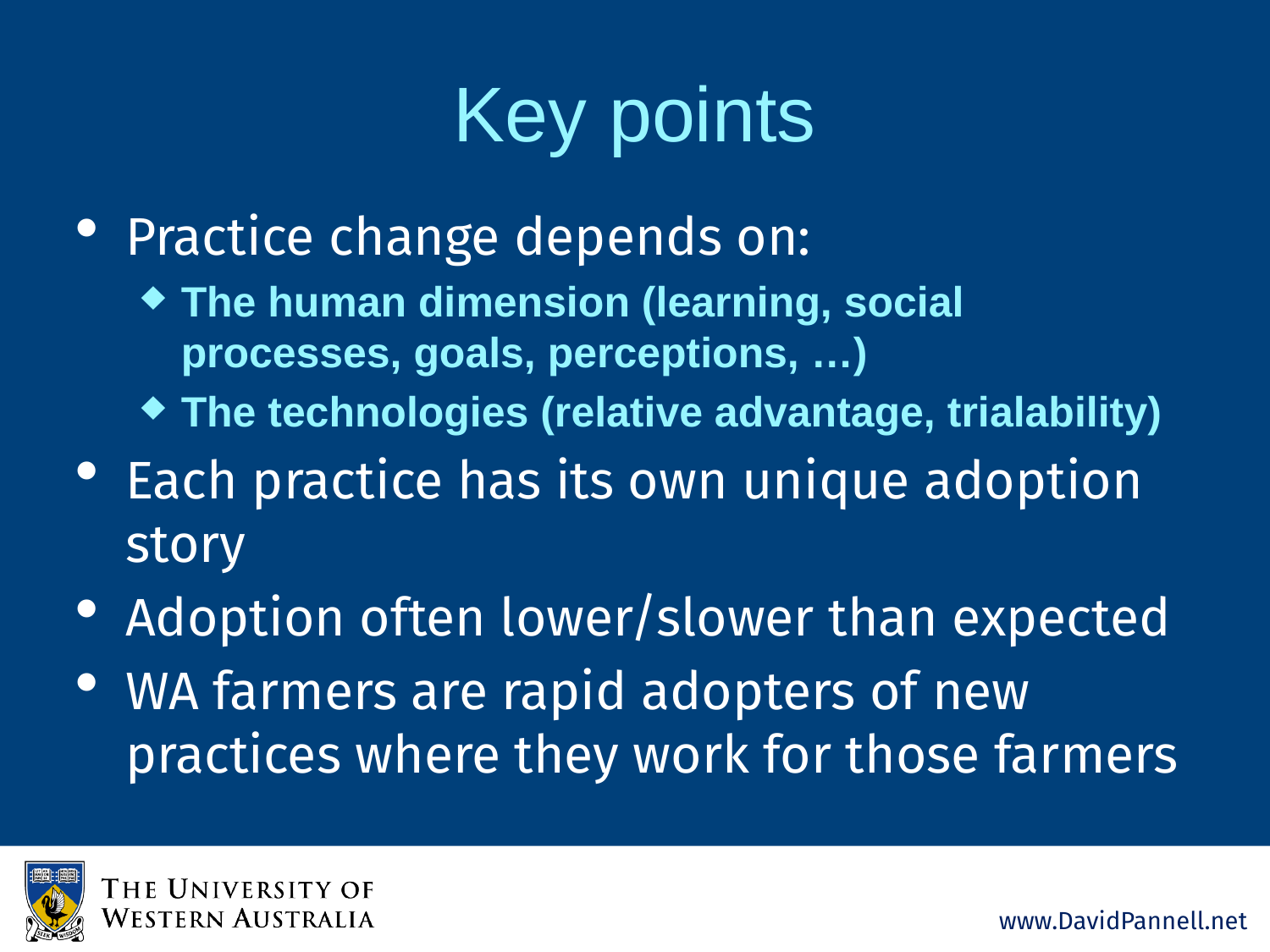

# Key points
Practice change depends on:
The human dimension (learning, social processes, goals, perceptions, …)
The technologies (relative advantage, trialability)
Each practice has its own unique adoption story
Adoption often lower/slower than expected
WA farmers are rapid adopters of new practices where they work for those farmers